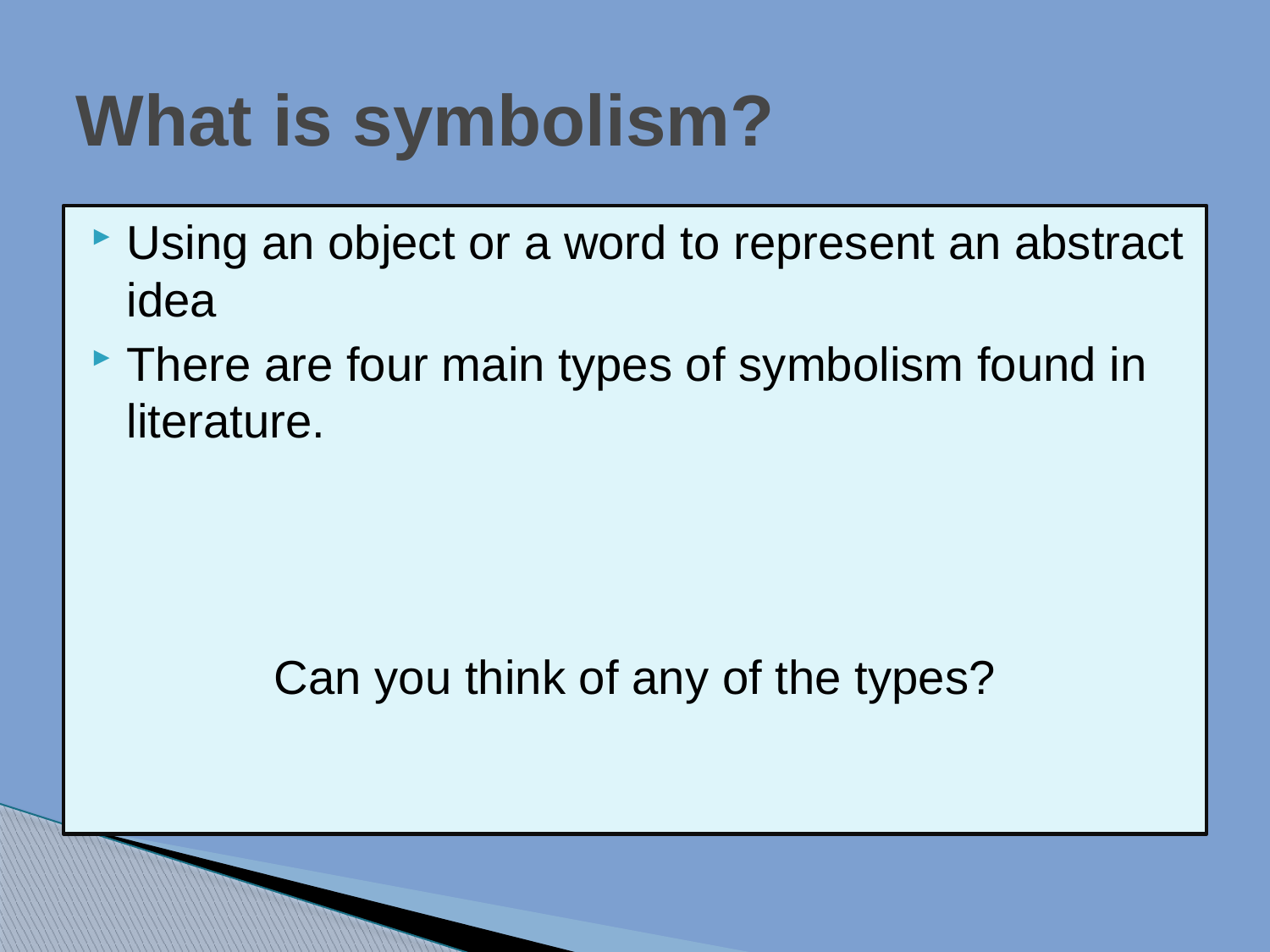

# What is symbolism?
Using an object or a word to represent an abstract idea
There are four main types of symbolism found in literature.

Can you think of any of the types?